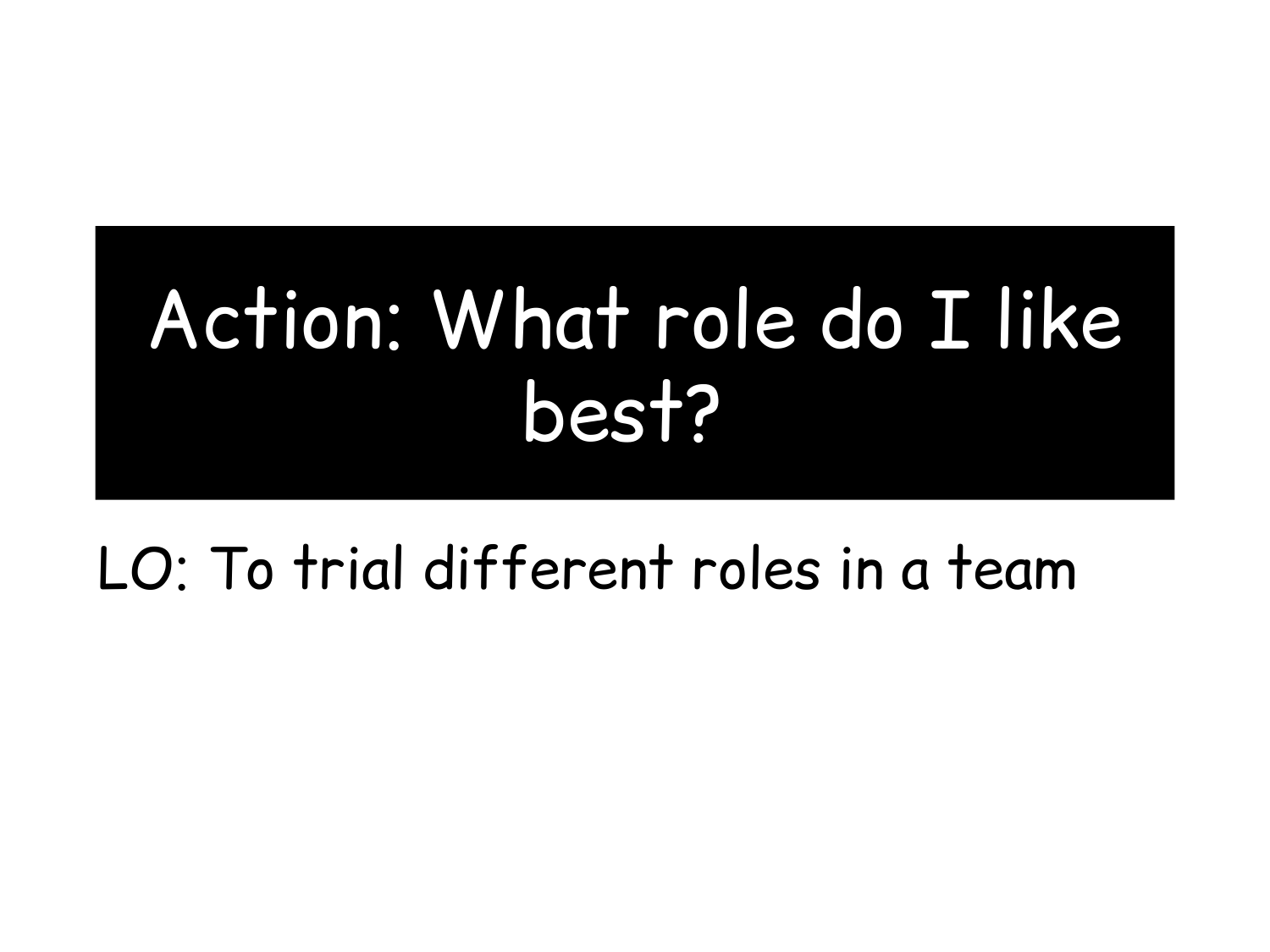

# Action: What role do I like best?
LO: To trial different roles in a team